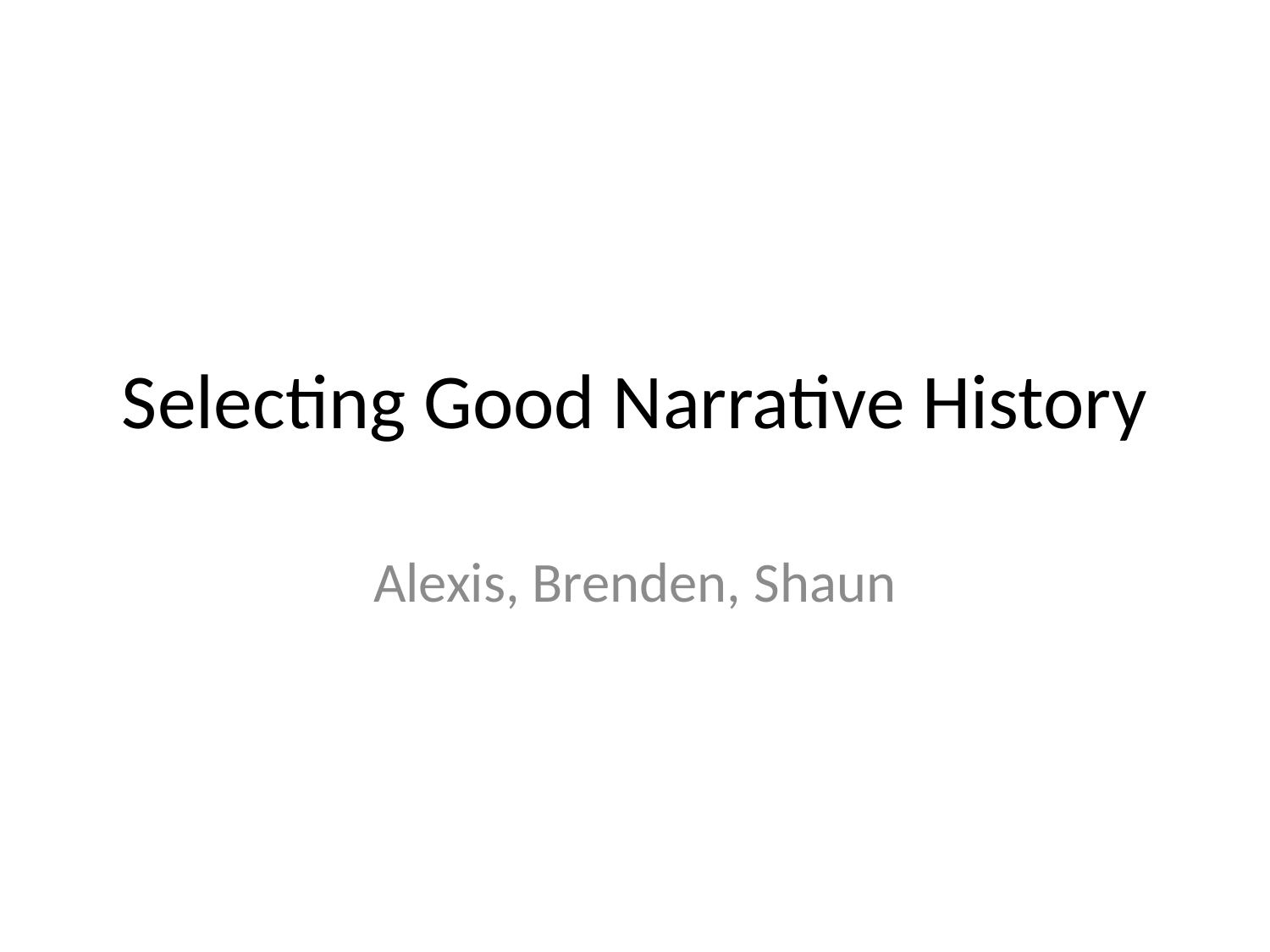

# Selecting Good Narrative History
Alexis, Brenden, Shaun